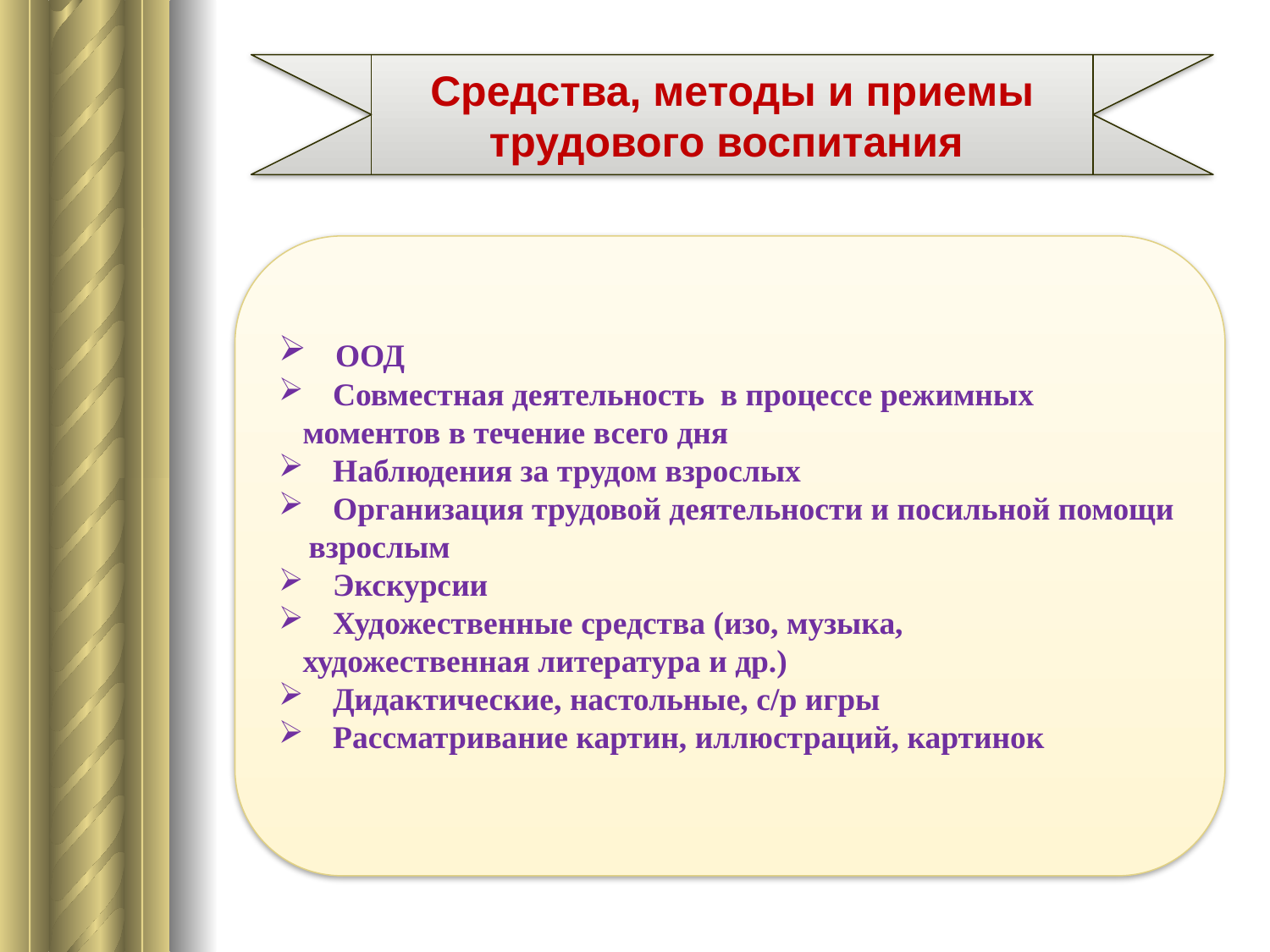

Средства, методы и приемы трудового воспитания

   ООД
   Совместная деятельность  в процессе режимных
   моментов в течение всего дня
   Наблюдения за трудом взрослых
   Организация трудовой деятельности и посильной помощи взрослым
   Экскурсии
   Художественные средства (изо, музыка,
   художественная литература и др.)
   Дидактические, настольные, с/р игры
   Рассматривание картин, иллюстраций, картинок